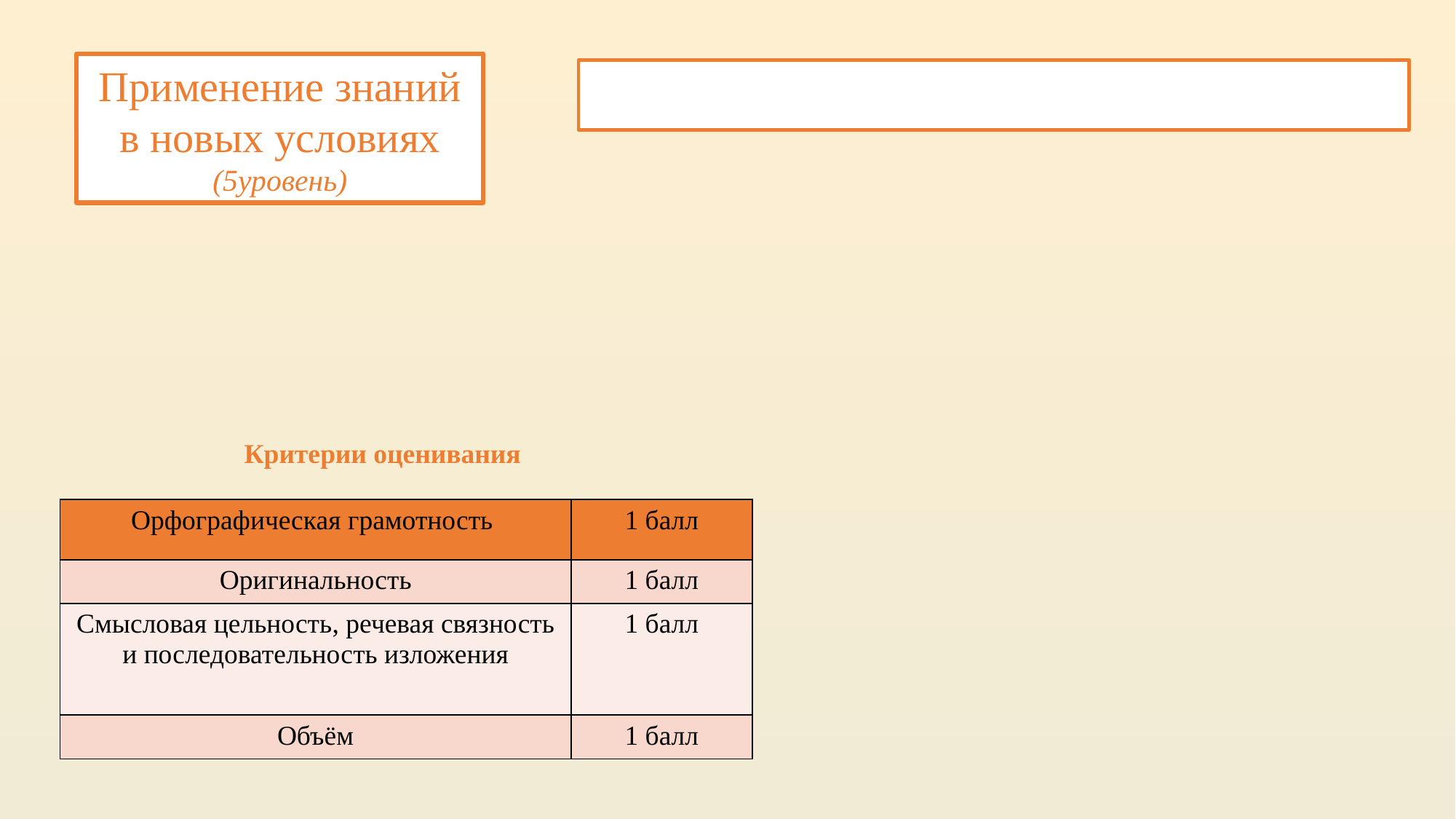

Применение знаний в новых условиях
(5уровень)

Критерии оценивания
| Орфографическая грамотность | 1 балл |
| --- | --- |
| Оригинальность | 1 балл |
| Смысловая цельность, речевая связность и последовательность изложения | 1 балл |
| Объём | 1 балл |